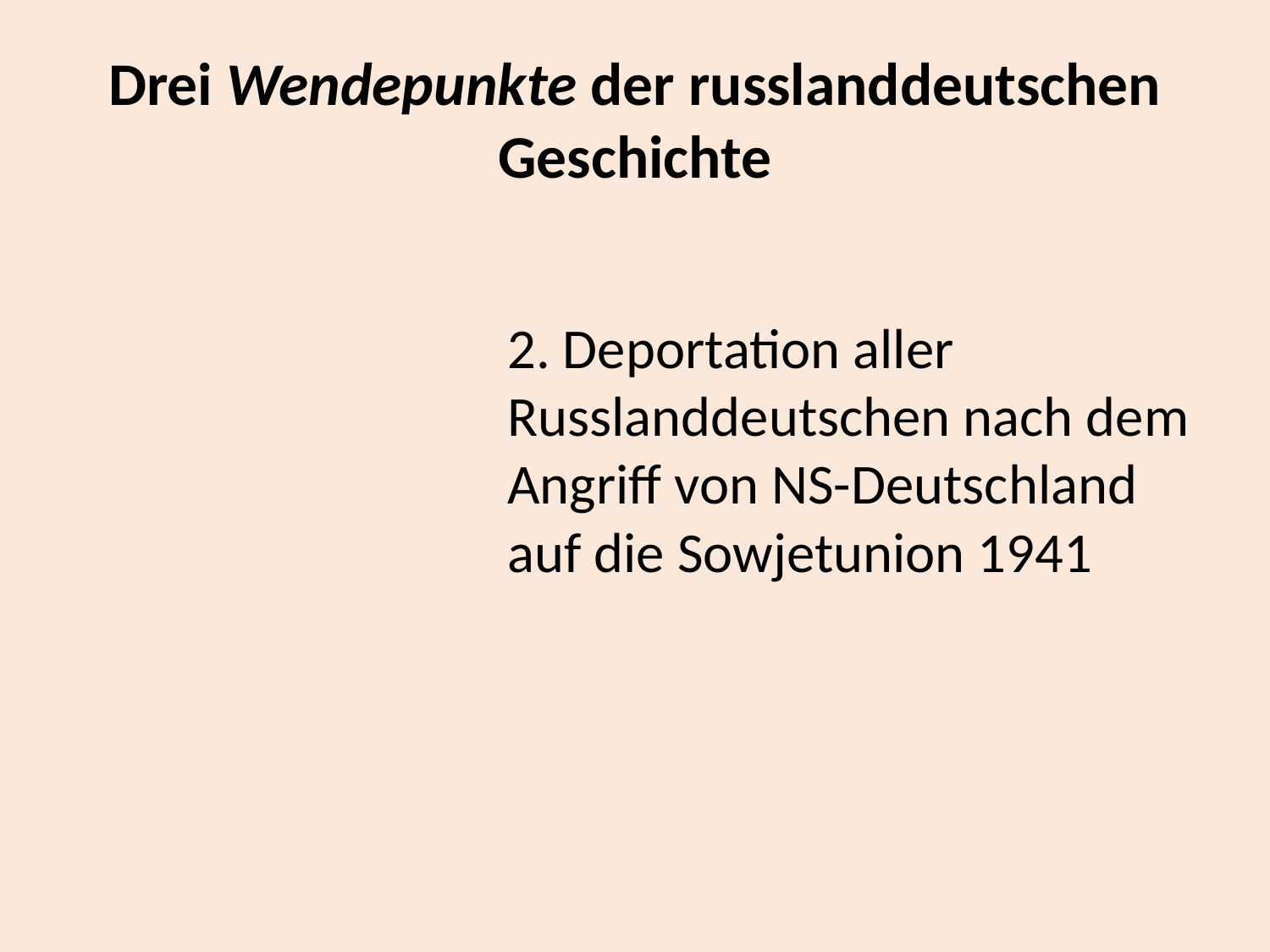

# Drei Wendepunkte der russlanddeutschen Geschichte
2. Deportation aller Russlanddeutschen nach dem Angriff von NS-Deutschland auf die Sowjetunion 1941